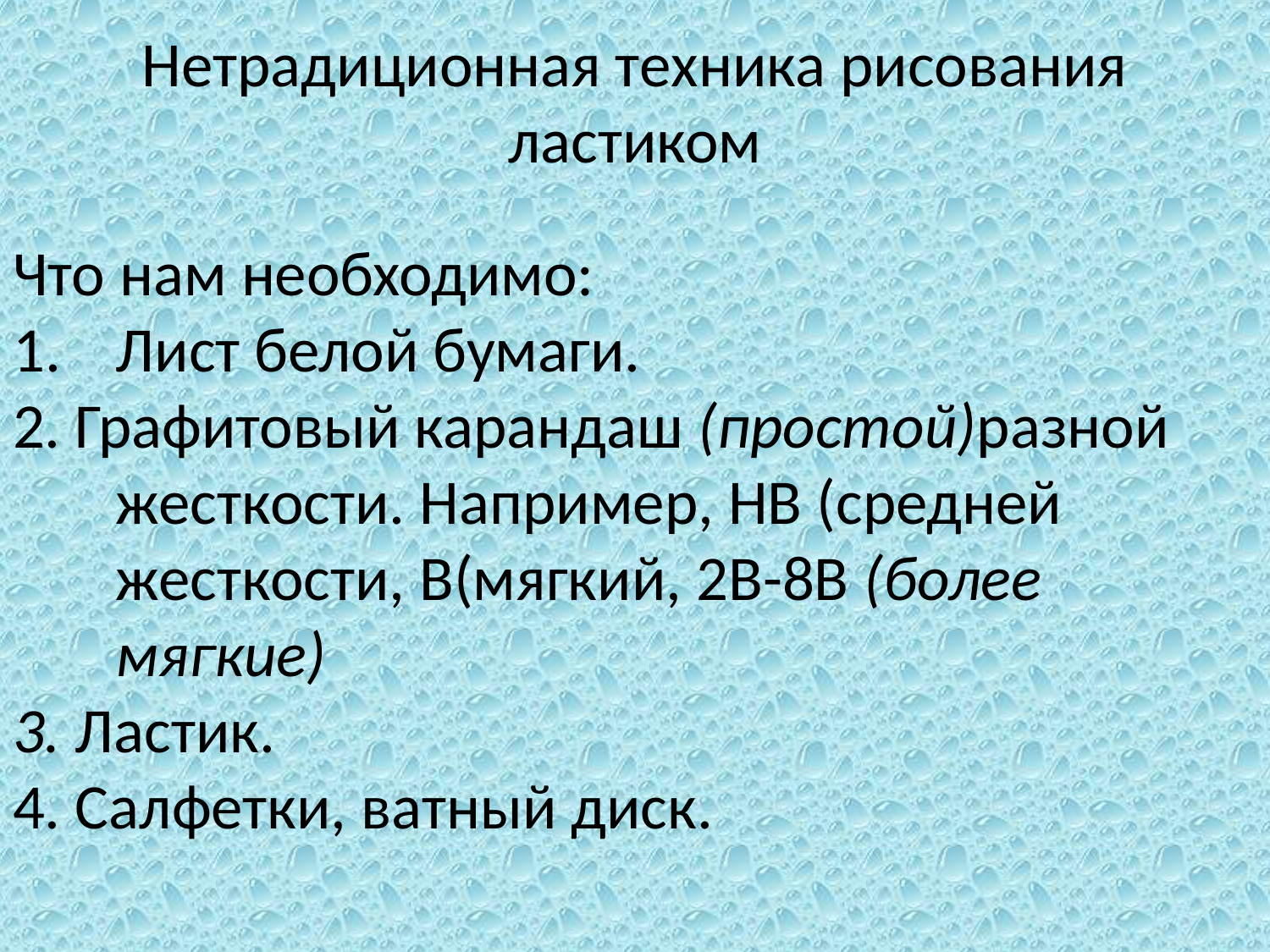

# Нетрадиционная техника рисования ластиком
Что нам необходимо:
Лист белой бумаги.
2. Графитовый карандаш (простой)разной жесткости. Например, HB (средней жесткости, B(мягкий, 2В-8В (более мягкие)
3. Ластик.
4. Салфетки, ватный диск.